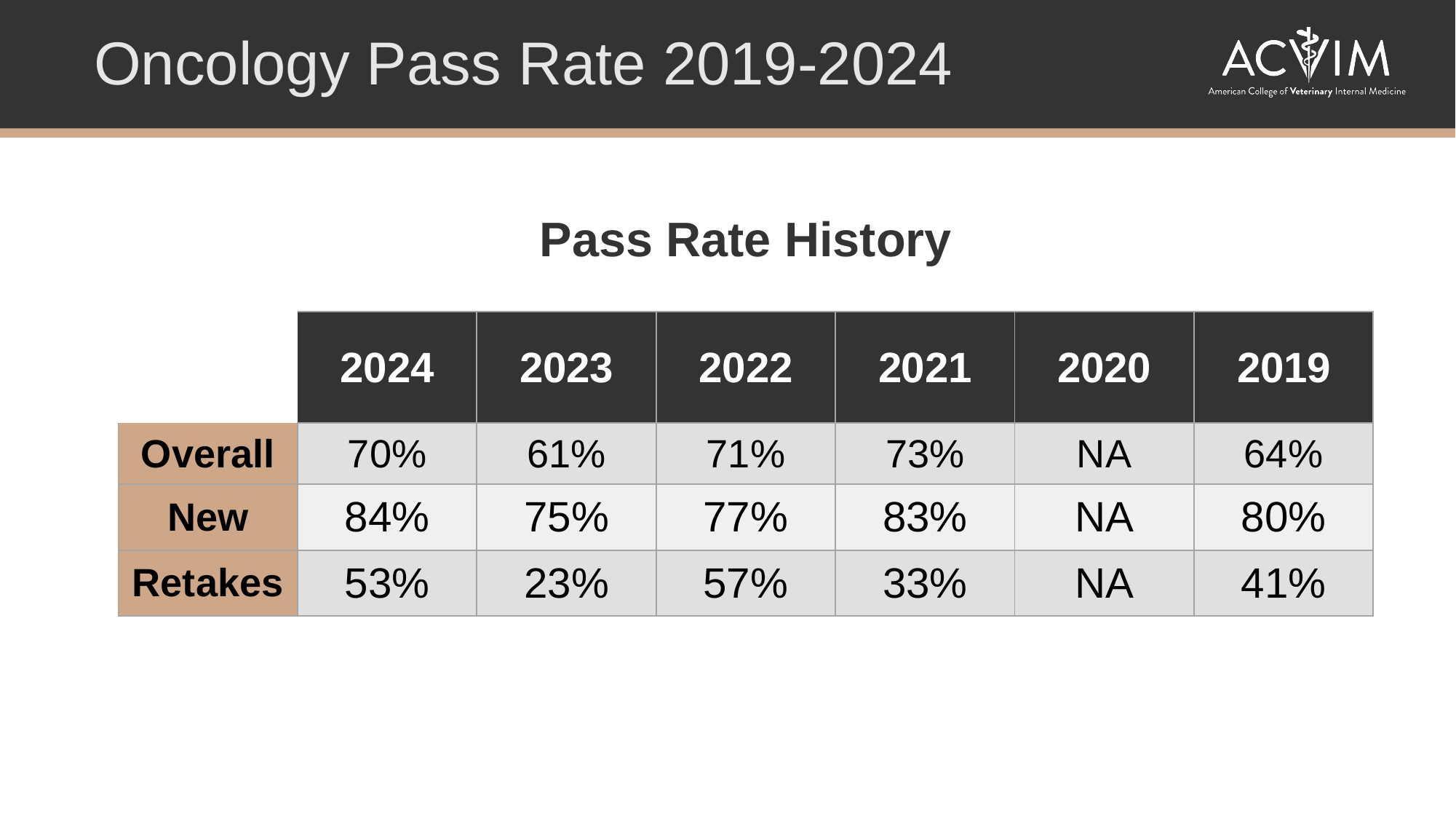

Oncology Pass Rate 2019-2024
Pass Rate History
|  | 2024 | 2023 | 2022 | 2021 | 2020 | 2019 |
| --- | --- | --- | --- | --- | --- | --- |
| Overall | 70% | 61% | 71% | 73% | NA | 64% |
| New | 84% | 75% | 77% | 83% | NA | 80% |
| Retakes | 53% | 23% | 57% | 33% | NA | 41% |